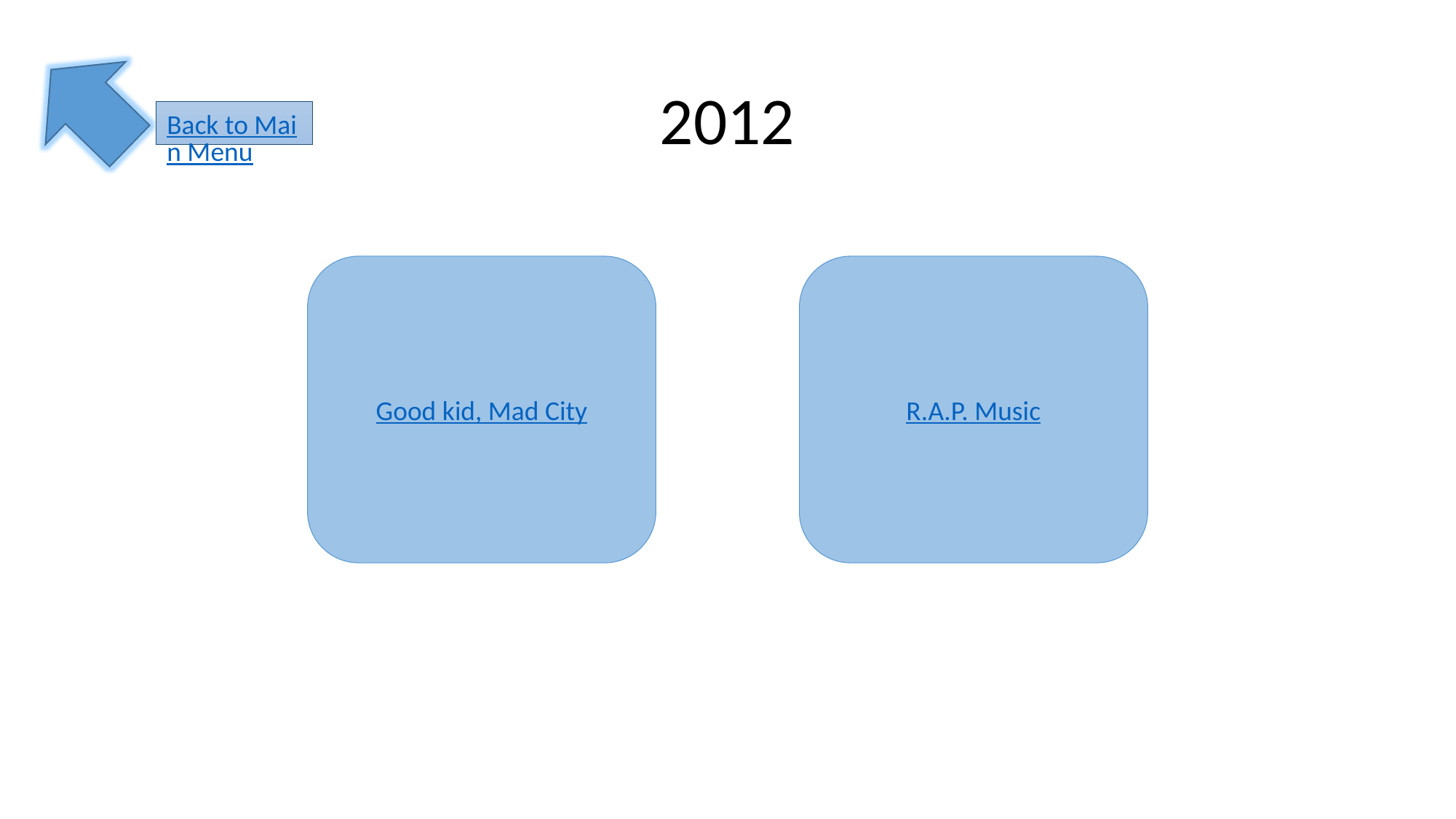

# 2012

Back to Main Menu
Good kid, Mad City
R.A.P. Music